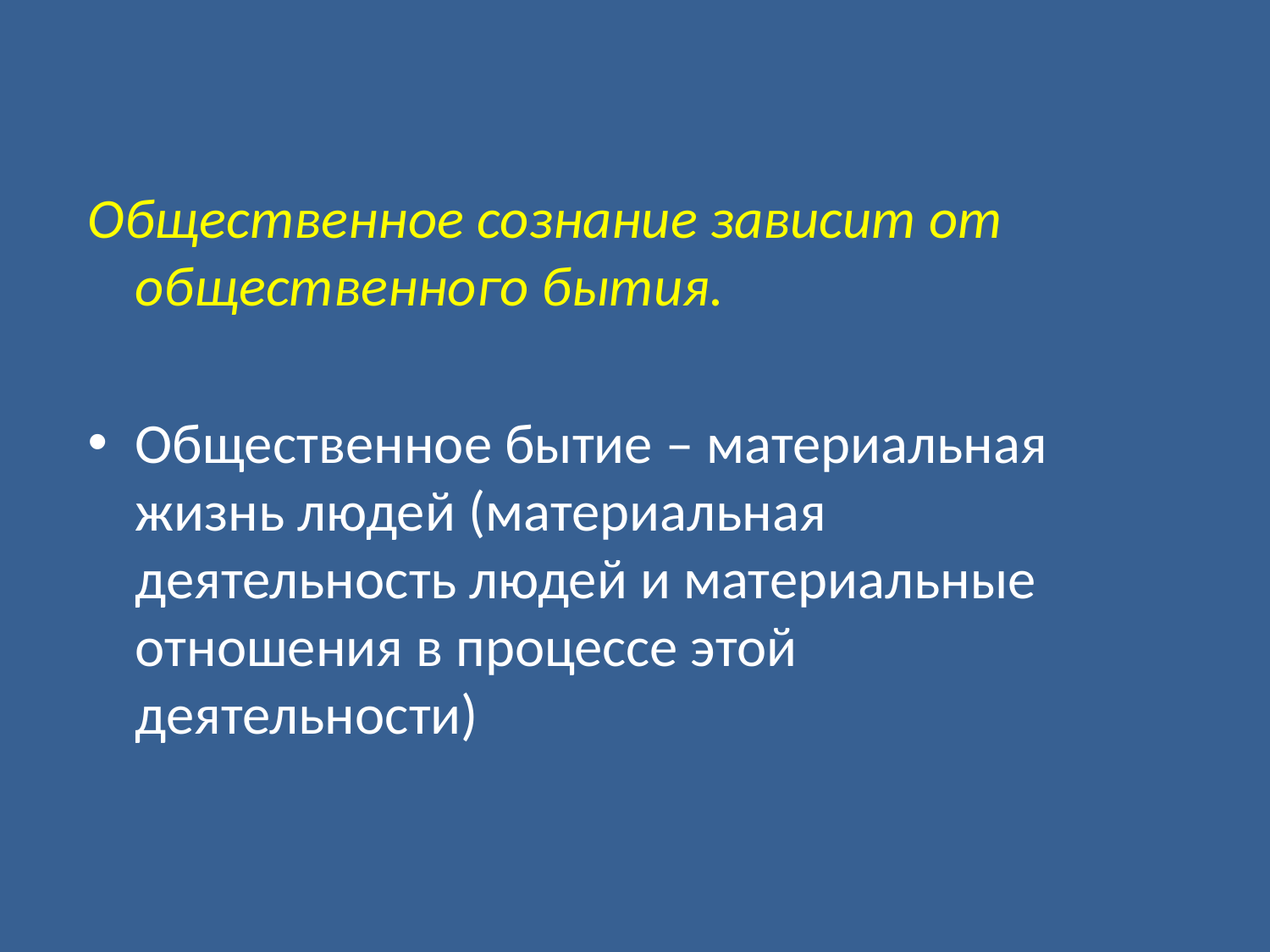

Общественное сознание зависит от общественного бытия.

Общественное бытие – материальная жизнь людей (материальная деятельность людей и материальные отношения в процессе этой деятельности)